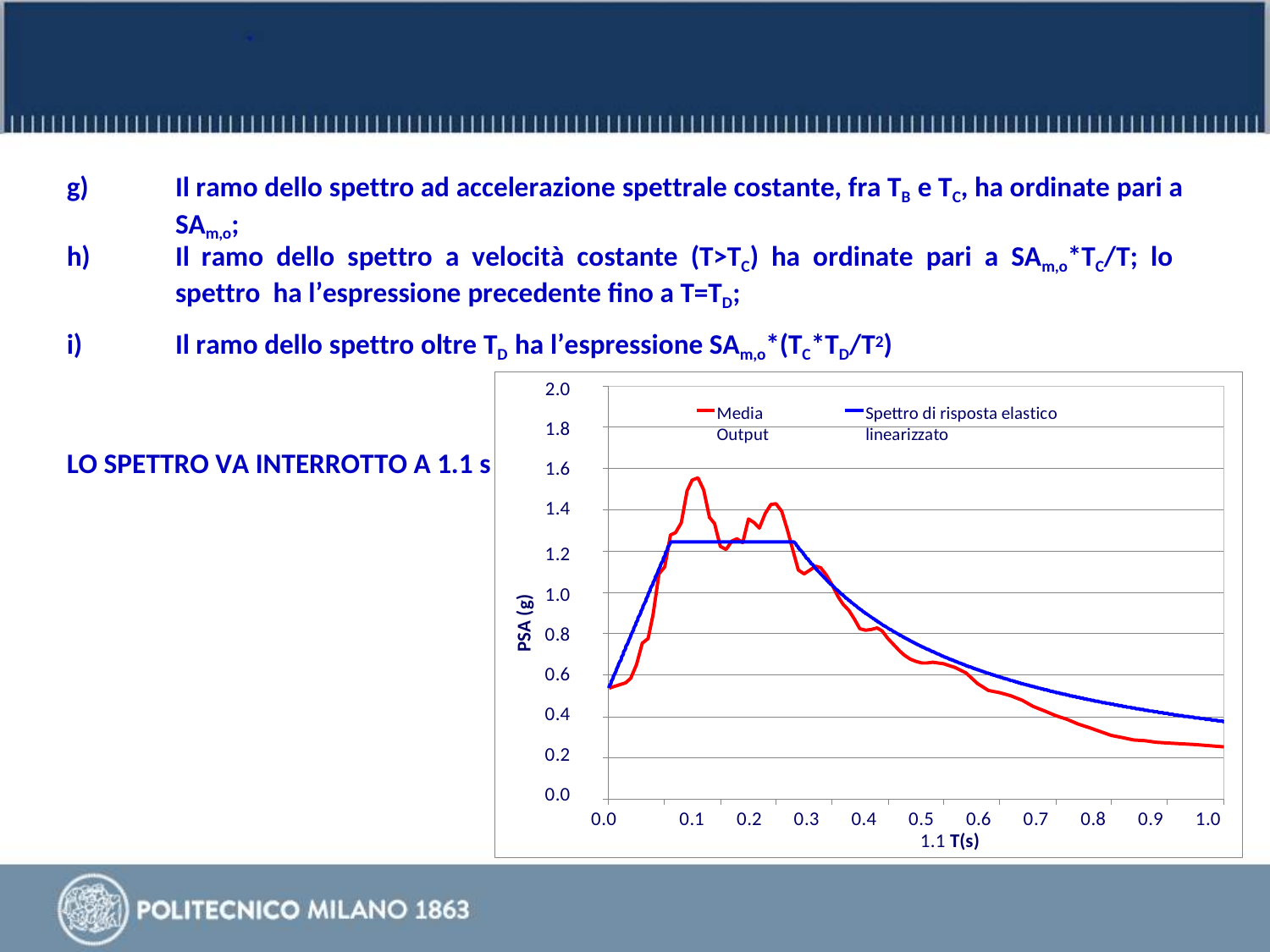

g)
Il ramo dello spettro ad accelerazione spettrale costante, fra TB  e TC, ha ordinate pari a SAm,o;
h)
Il  ramo  dello  spettro  a  velocità  costante  (T>TC)  ha  ordinate  pari  a  SAm,o*TC/T;  lo  spettro  ha l’espressione precedente fino a T=TD;
i)
Il ramo dello spettro oltre TD  ha l’espressione SAm,o*(TC*TD/T2)

2.0
1.8
1.6
1.4

Media Output
Spettro di risposta elastico linearizzato

LO SPETTRO VA INTERROTTO A 1.1 s

1.2
1.0
0.8
0.6
0.4
0.2
0.0
0.0	0.1	0.2	0.3	0.4	0.5	0.6	0.7	0.8	0.9	1.0	1.1 T(s)

PSA (g)